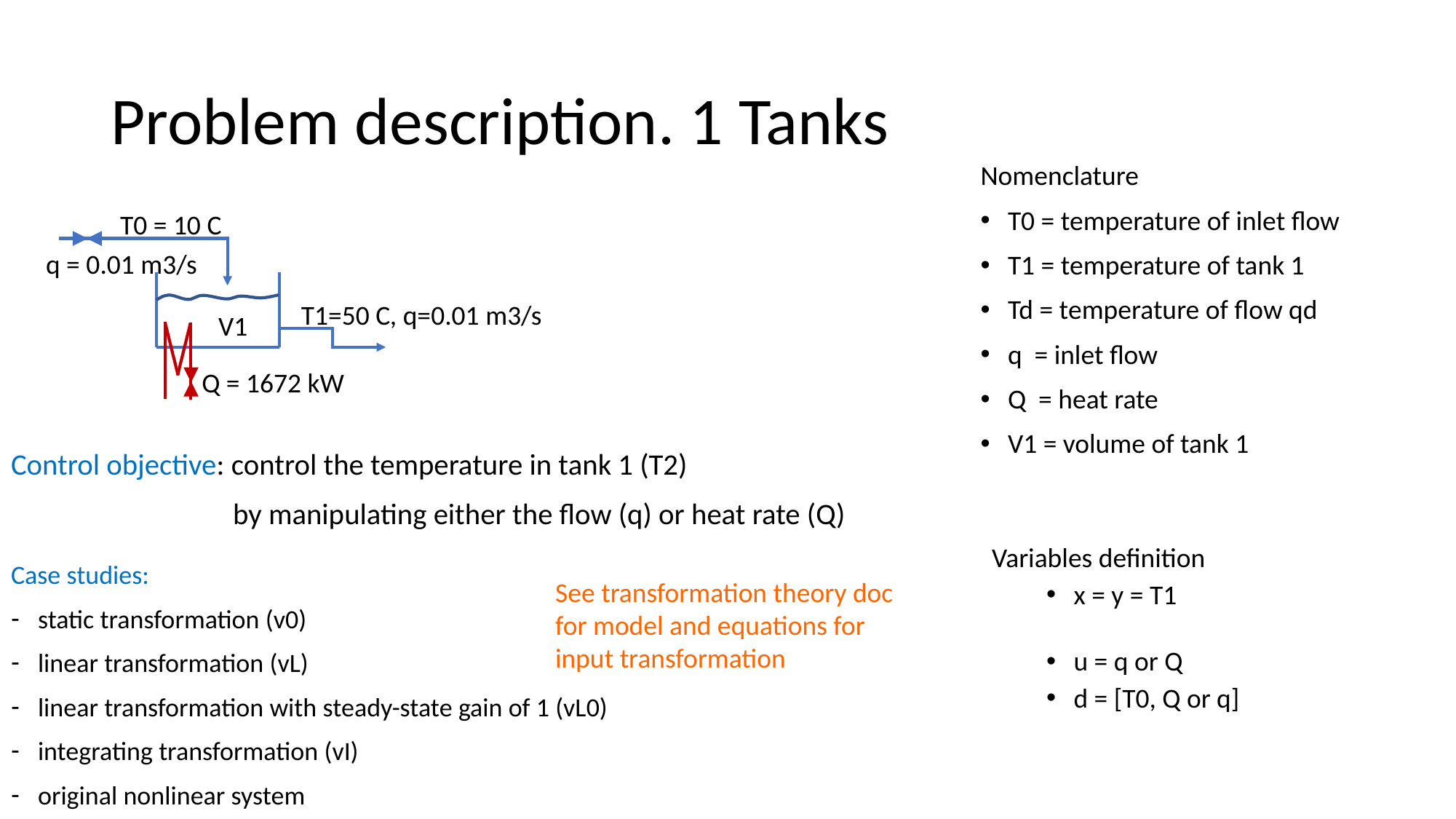

# Problem description. 1 Tanks
Nomenclature
T0 = temperature of inlet flow
T1 = temperature of tank 1
Td = temperature of flow qd
q  = inlet flow
Q  = heat rate
V1 = volume of tank 1

T0 = 10 C
q = 0.01 m3/s

T1=50 C, q=0.01 m3/s
V1
Q = 1672 kW
Control objective: control the temperature in tank 1 (T2)
                                 by manipulating either the flow (q) or heat rate (Q)
Variables definition
x = y = T1
u = q or Q
d = [T0, Q or q]
Case studies:
static transformation (v0)
linear transformation (vL)
linear transformation with steady-state gain of 1 (vL0)
integrating transformation (vI)
original nonlinear system

See transformation theory doc
for model and equations for
input transformation